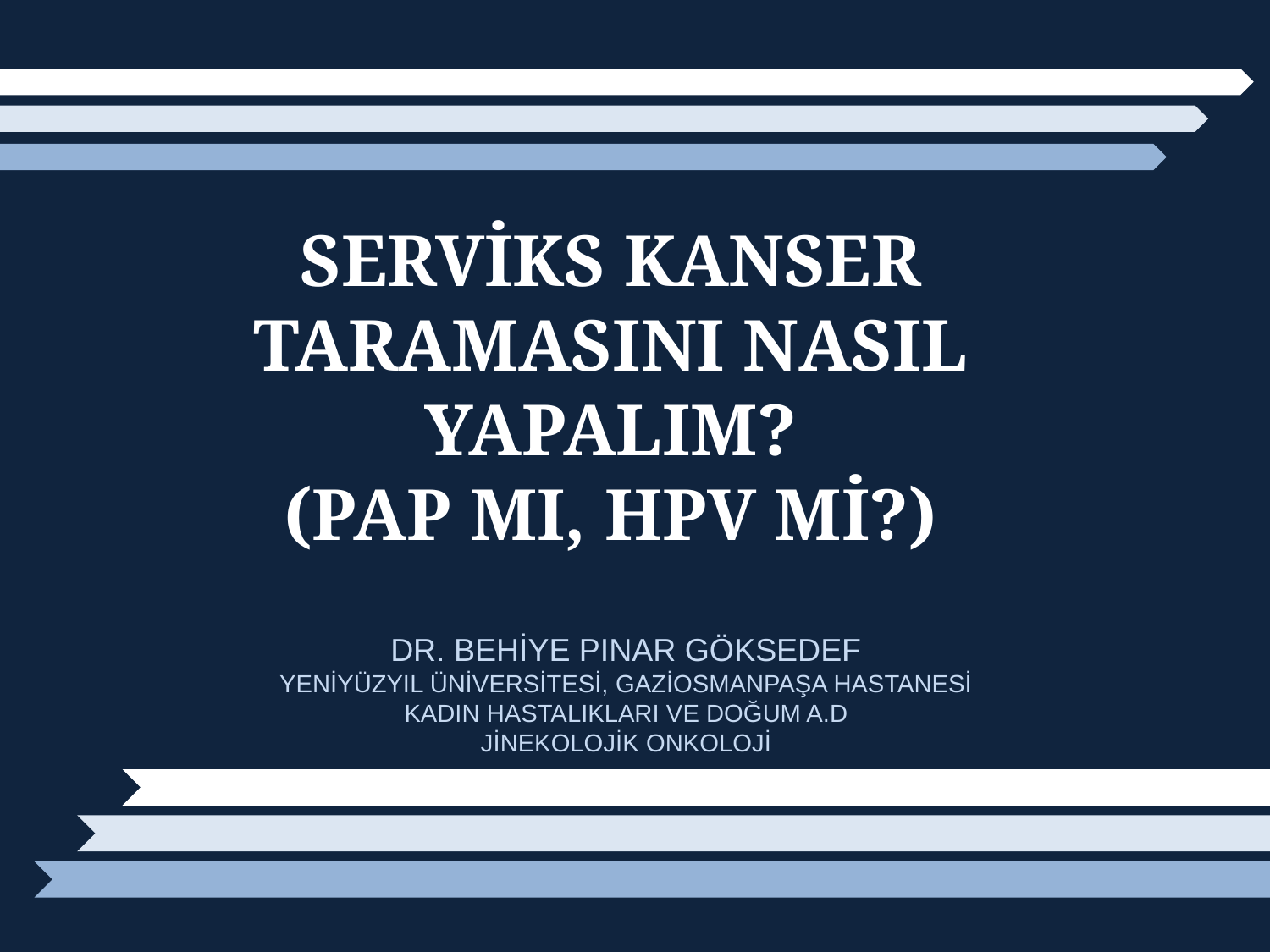

# SERVİKS KANSER TARAMASINI NASIL YAPALIM? (PAP MI, HPV Mİ?)
DR. BEHİYE PINAR GÖKSEDEF
YENİYÜZYIL ÜNİVERSİTESİ, GAZİOSMANPAŞA HASTANESİ
KADIN HASTALIKLARI VE DOĞUM A.D
JİNEKOLOJİK ONKOLOJİ